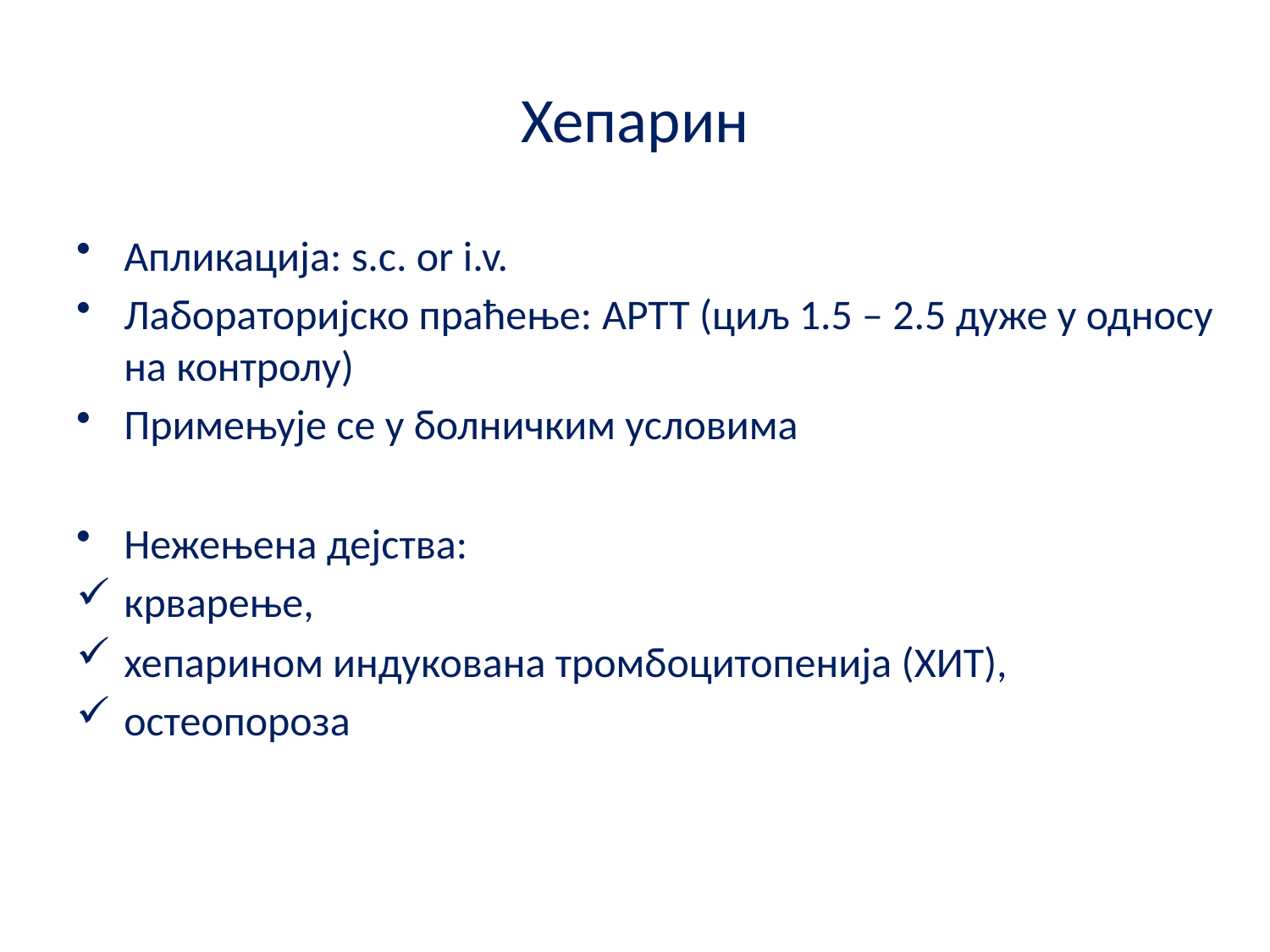

# Хепарин
Апликација: s.c. or i.v.
Лабораторијско праћење: APTT (циљ 1.5 – 2.5 дуже у односу на контролу)
Примењује се у болничким условима

Нежењена дејства:
крварење,
хепарином индукована тромбоцитопенија (ХИТ),
остеопороза